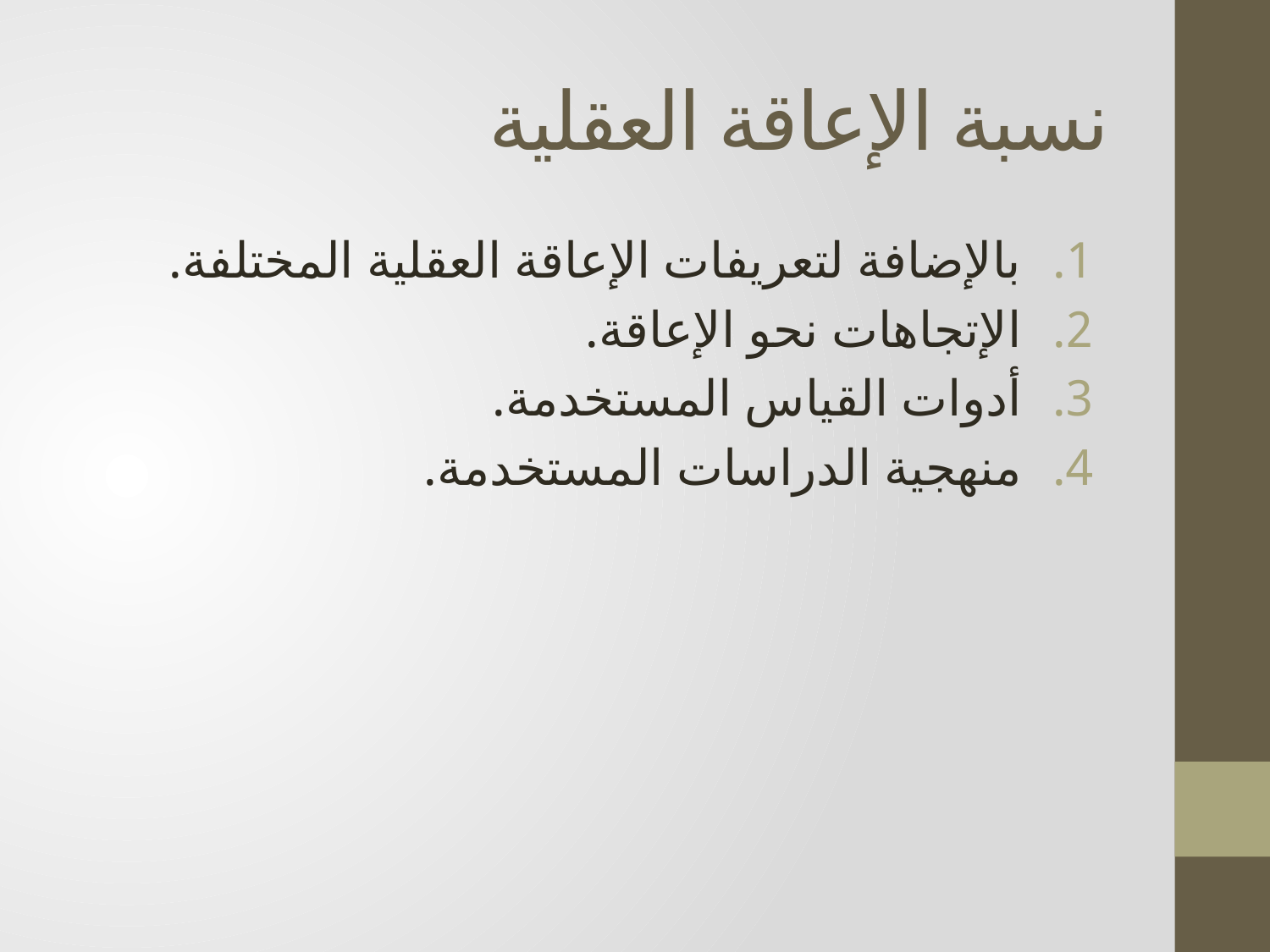

# نسبة الإعاقة العقلية
بالإضافة لتعريفات الإعاقة العقلية المختلفة.
الإتجاهات نحو الإعاقة.
أدوات القياس المستخدمة.
منهجية الدراسات المستخدمة.